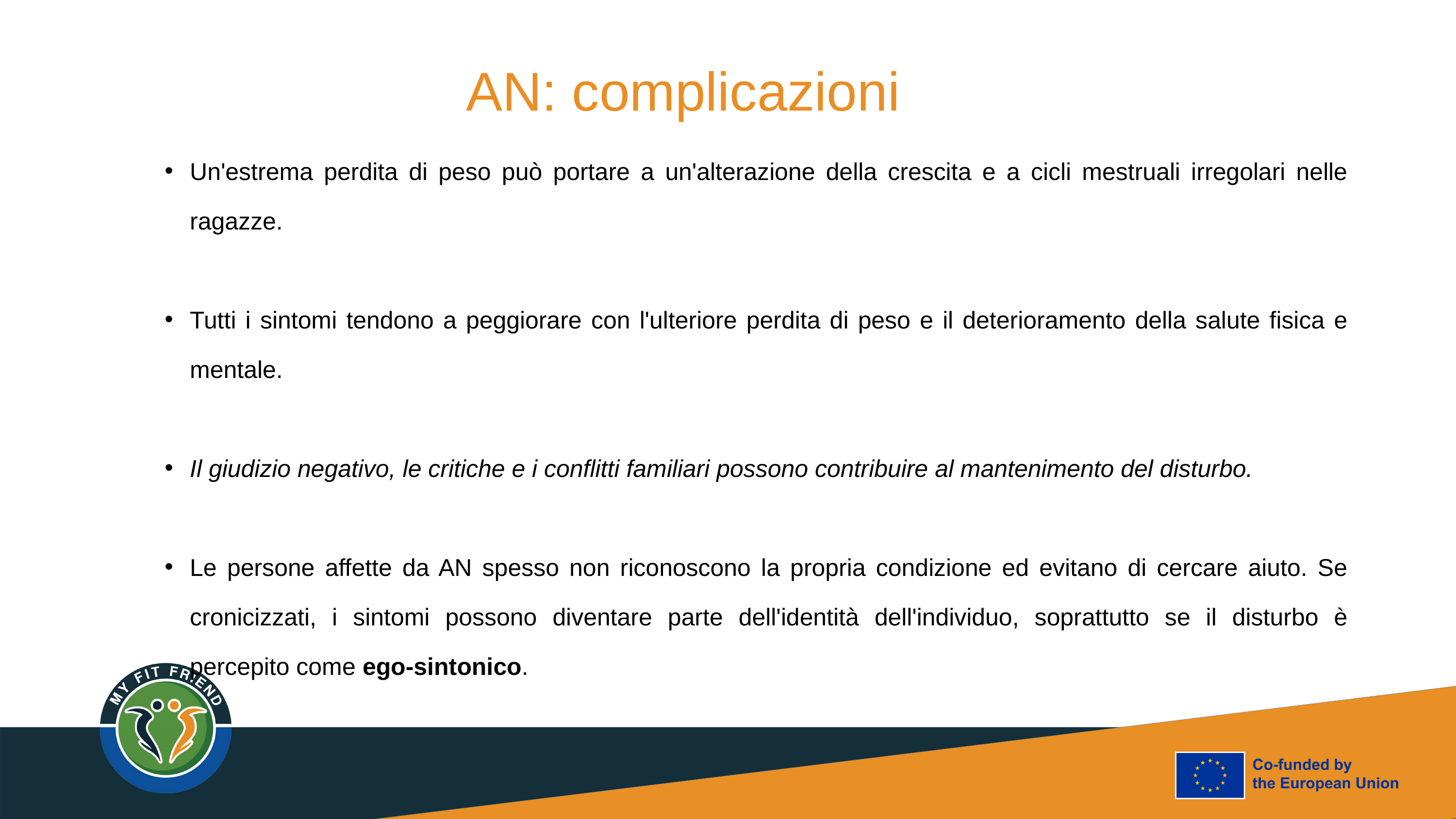

AN: complicazioni

Un'estrema perdita di peso può portare a un'alterazione della crescita e a cicli mestruali irregolari nelle ragazze.

Tutti i sintomi tendono a peggiorare con l'ulteriore perdita di peso e il deterioramento della salute fisica e mentale.

Il giudizio negativo, le critiche e i conflitti familiari possono contribuire al mantenimento del disturbo.

Le persone affette da AN spesso non riconoscono la propria condizione ed evitano di cercare aiuto. Se cronicizzati, i sintomi possono diventare parte dell'identità dell'individuo, soprattutto se il disturbo è percepito come ego-sintonico.